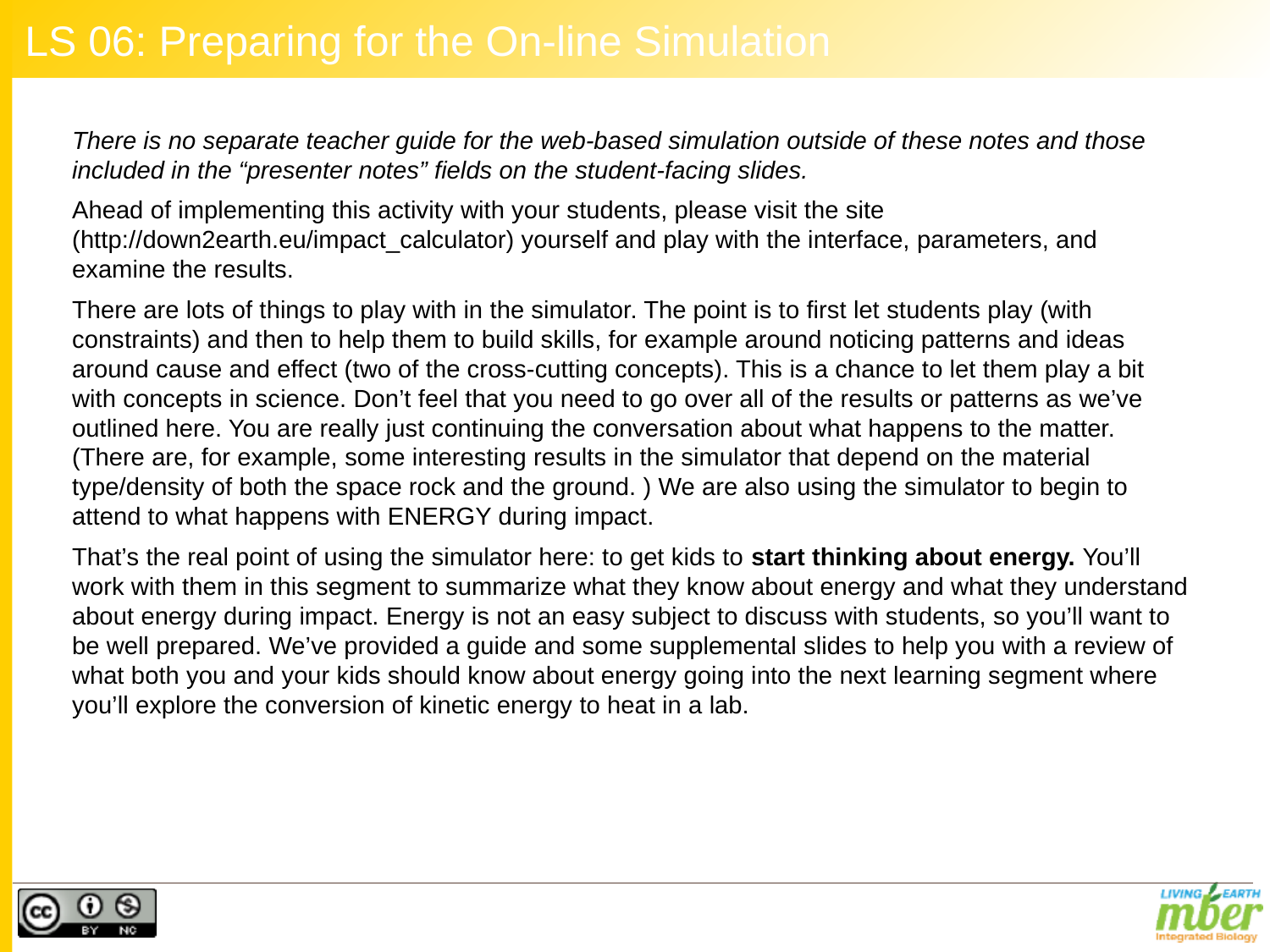

# LS 06: Preparing for the On-line Simulation
There is no separate teacher guide for the web-based simulation outside of these notes and those included in the “presenter notes” fields on the student-facing slides.
Ahead of implementing this activity with your students, please visit the site (http://down2earth.eu/impact_calculator) yourself and play with the interface, parameters, and examine the results.
There are lots of things to play with in the simulator. The point is to first let students play (with constraints) and then to help them to build skills, for example around noticing patterns and ideas around cause and effect (two of the cross-cutting concepts). This is a chance to let them play a bit with concepts in science. Don’t feel that you need to go over all of the results or patterns as we’ve outlined here. You are really just continuing the conversation about what happens to the matter. (There are, for example, some interesting results in the simulator that depend on the material type/density of both the space rock and the ground. ) We are also using the simulator to begin to attend to what happens with ENERGY during impact.
That’s the real point of using the simulator here: to get kids to start thinking about energy. You’ll work with them in this segment to summarize what they know about energy and what they understand about energy during impact. Energy is not an easy subject to discuss with students, so you’ll want to be well prepared. We’ve provided a guide and some supplemental slides to help you with a review of what both you and your kids should know about energy going into the next learning segment where you’ll explore the conversion of kinetic energy to heat in a lab.